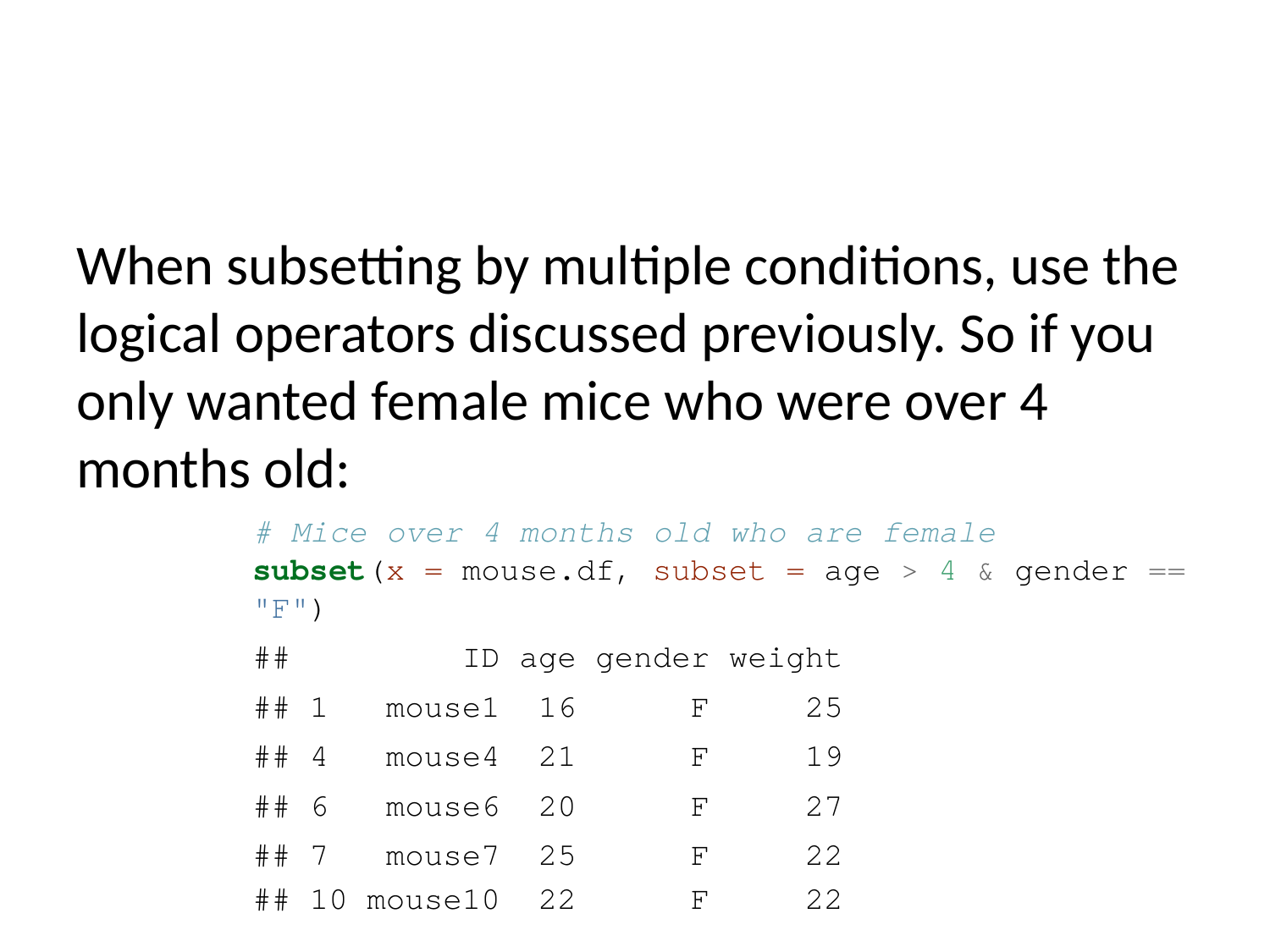

When subsetting by multiple conditions, use the logical operators discussed previously. So if you only wanted female mice who were over 4 months old:
# Mice over 4 months old who are female subset(x = mouse.df, subset = age > 4 & gender == "F")
##         ID age gender weight
## 1   mouse1  16      F     25
## 4   mouse4  21      F     19
## 6   mouse6  20      F     27
## 7   mouse7  25      F     22
## 10 mouse10  22      F     22